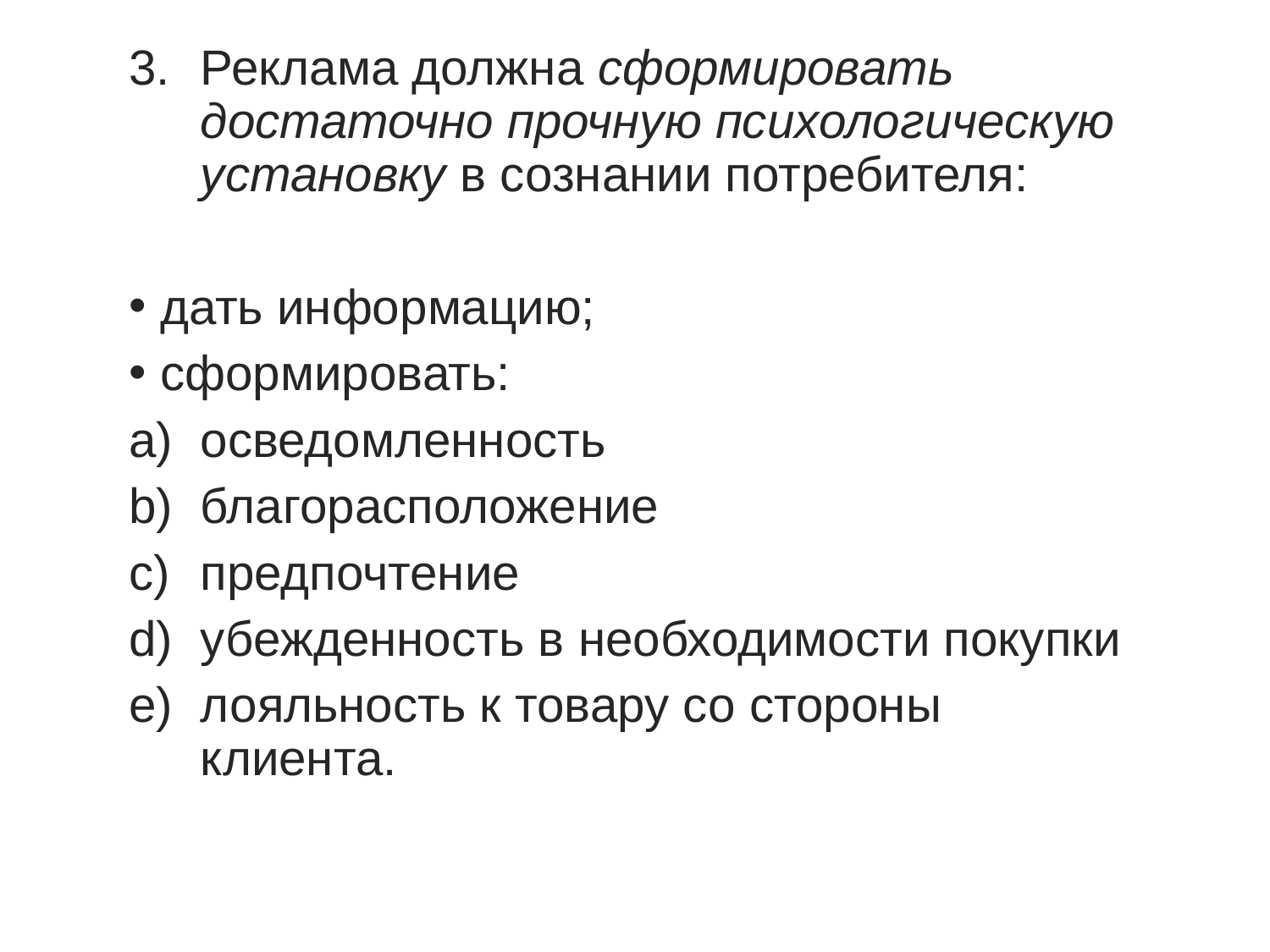

Реклама должна сформировать достаточно прочную психологическую установку в сознании потребителя:

 дать информацию;
 сформировать:
осведомленность
благорасположение
предпочтение
убежденность в необходимости покупки
лояльность к товару со стороны клиента.